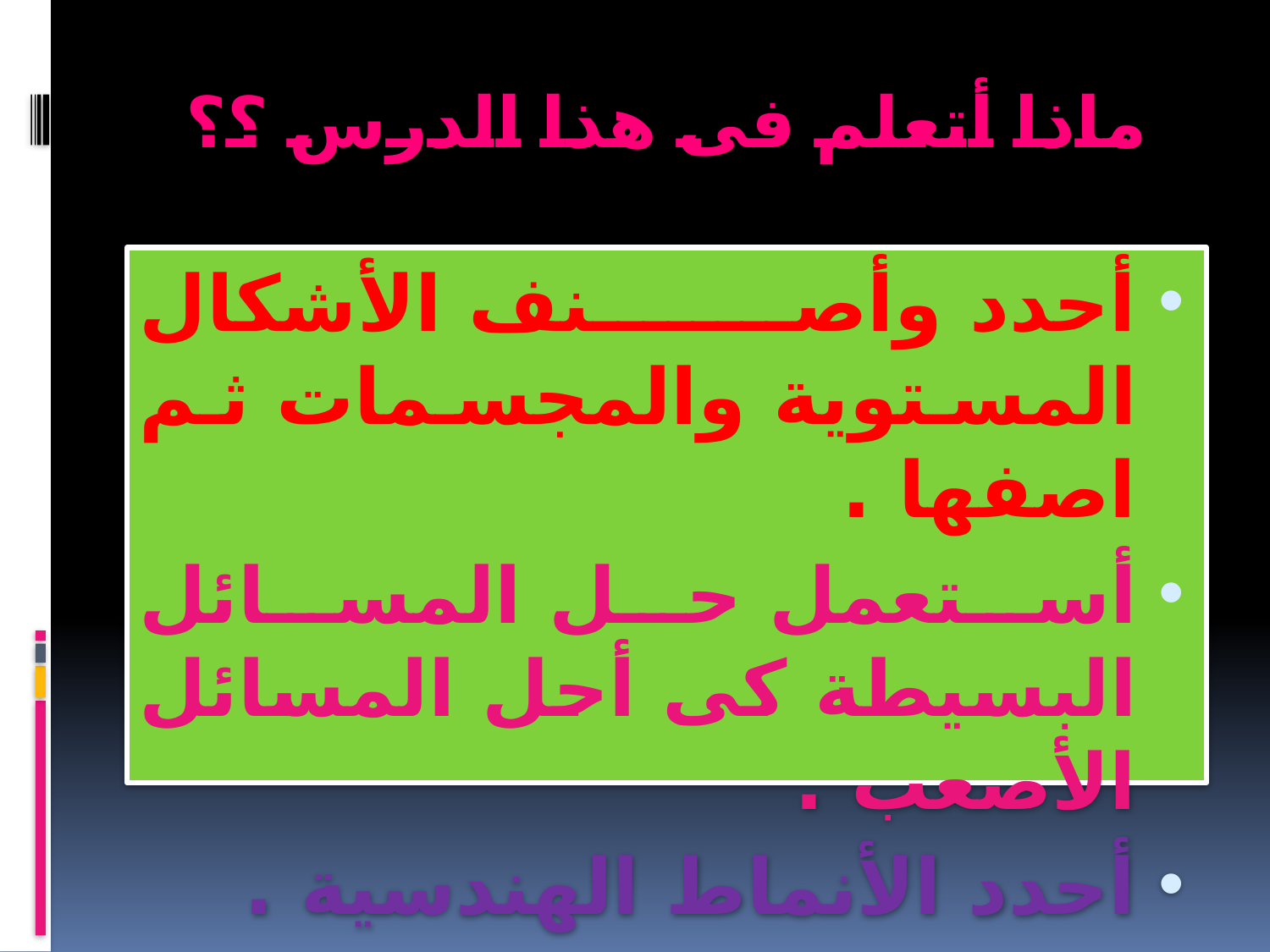

# ماذا أتعلم فى هذا الدرس ؟؟
أحدد وأصنف الأشكال المستوية والمجسمات ثم اصفها .
أستعمل حل المسائل البسيطة كى أحل المسائل الأصعب .
أحدد الأنماط الهندسية .